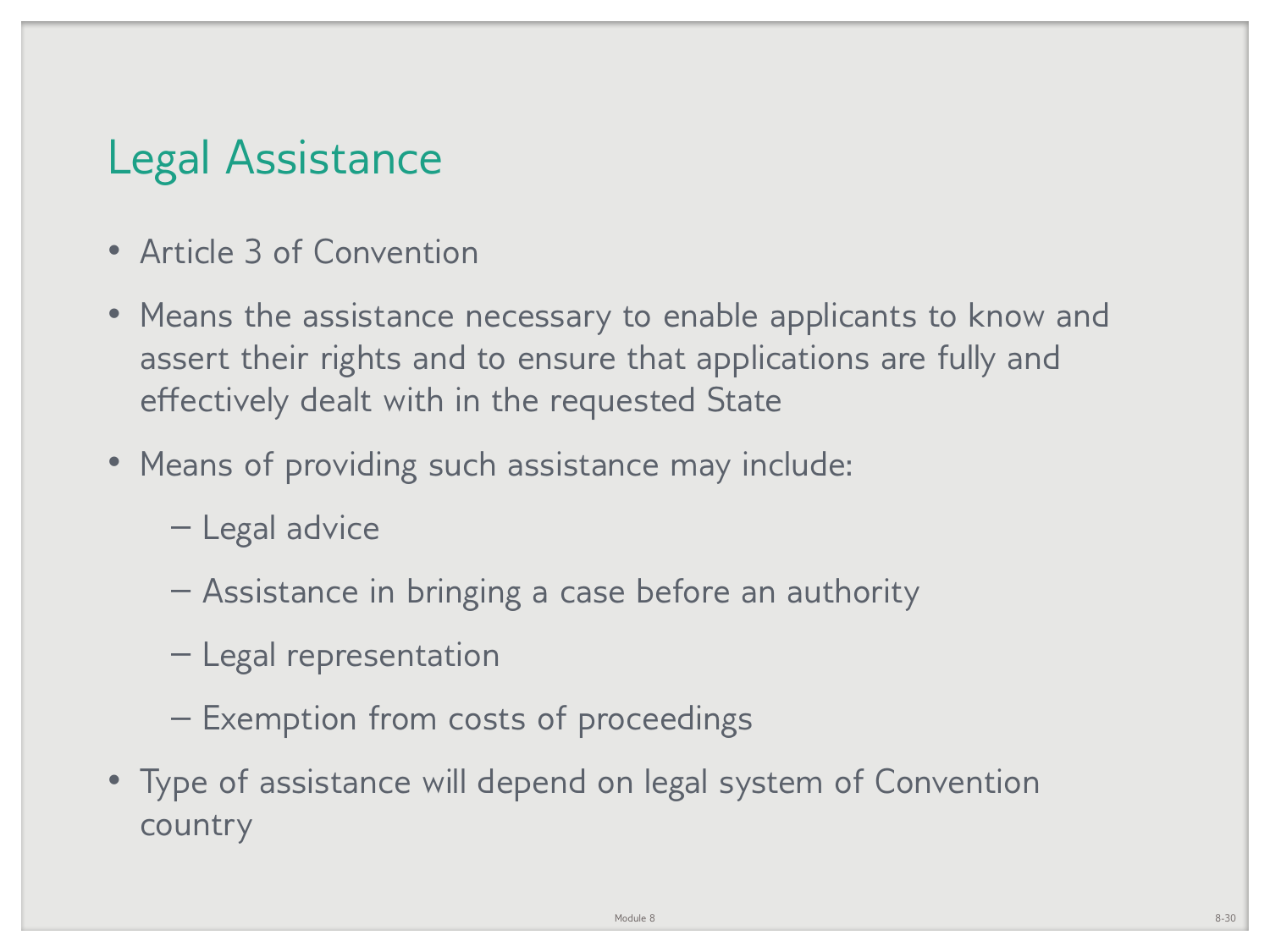

# Legal Assistance
Article 3 of Convention
Means the assistance necessary to enable applicants to know and assert their rights and to ensure that applications are fully and effectively dealt with in the requested State
Means of providing such assistance may include:
Legal advice
Assistance in bringing a case before an authority
Legal representation
Exemption from costs of proceedings
Type of assistance will depend on legal system of Convention country

Module 8
8-30